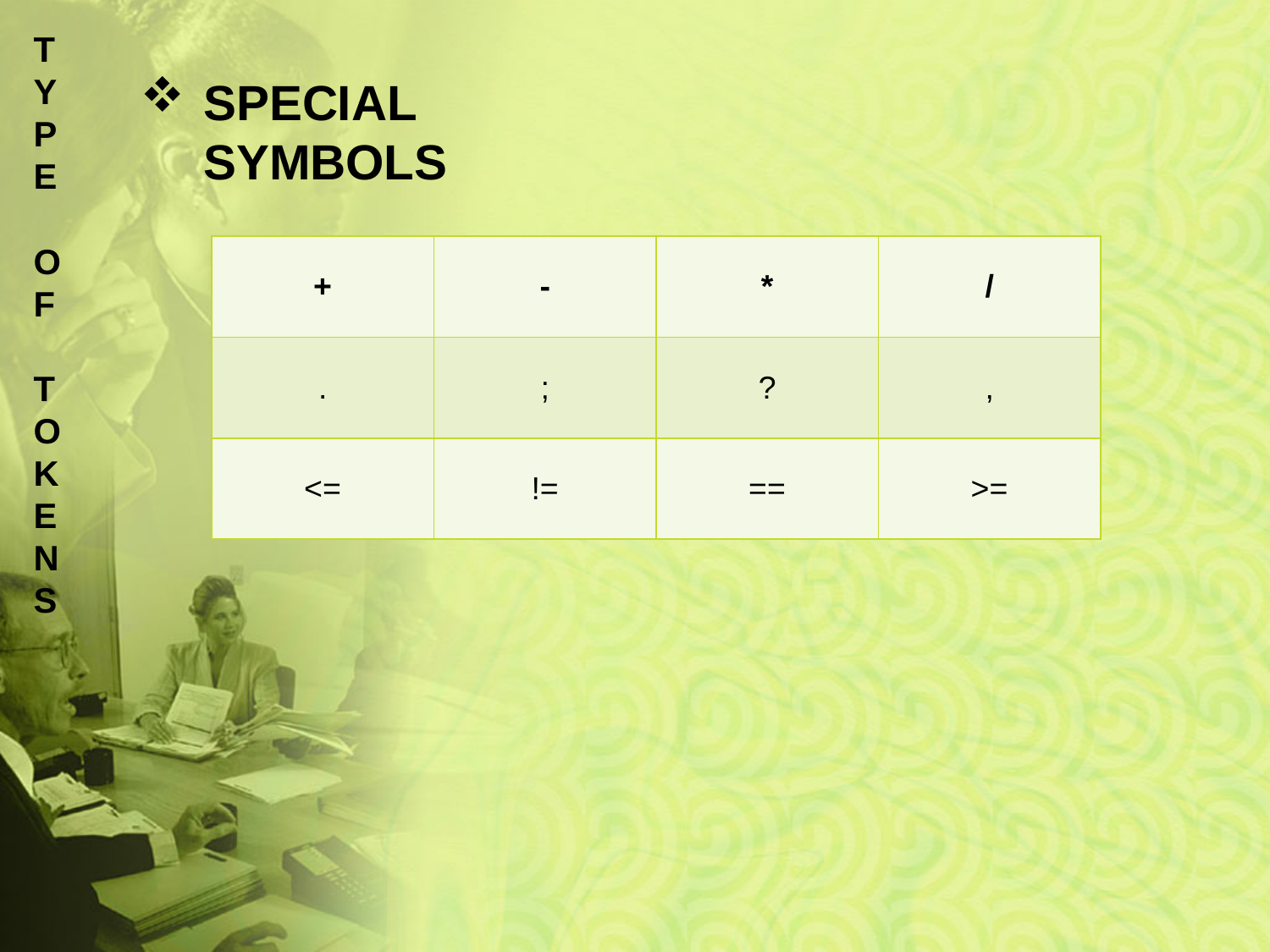

T
Y
P
E

O
F

T
O
K
E
N
S
SPECIAL SYMBOLS
| + | - | \* | / |
| --- | --- | --- | --- |
| . | ; | ? | , |
| <= | != | == | >= |